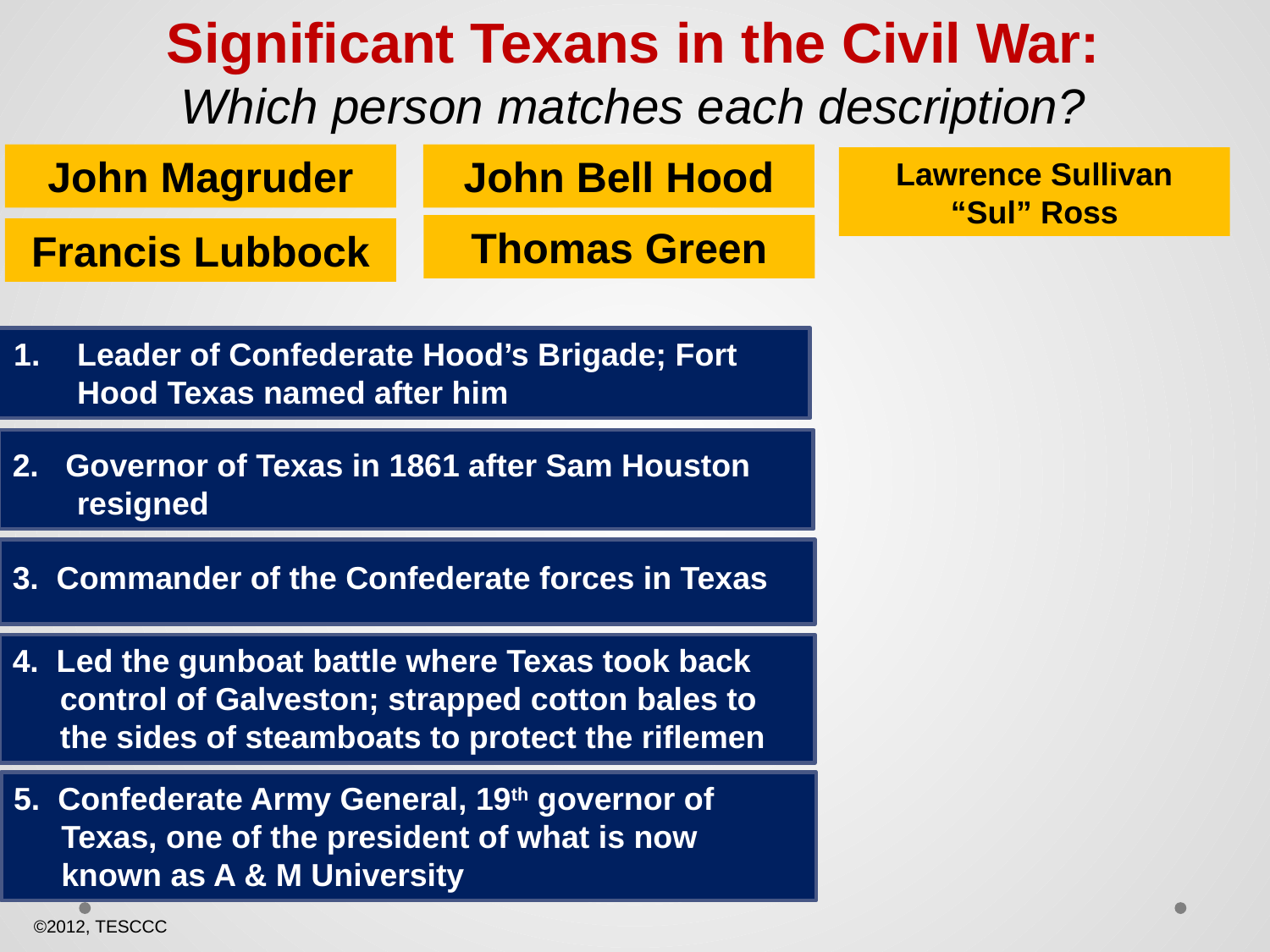

Significant Texans in the Civil War:
Which person matches each description?
John Magruder
John Bell Hood
Lawrence Sullivan “Sul” Ross
Thomas Green
Francis Lubbock

Leader of Confederate Hood’s Brigade; Fort Hood Texas named after him

2.   Governor of Texas in 1861 after Sam Houston resigned

3.  Commander of the Confederate forces in Texas
4.  Led the gunboat battle where Texas took back control of Galveston; strapped cotton bales to the sides of steamboats to protect the riflemen

5.  Confederate Army General, 19th governor of Texas, one of the president of what is now known as A & M University

©2012, TESCCC